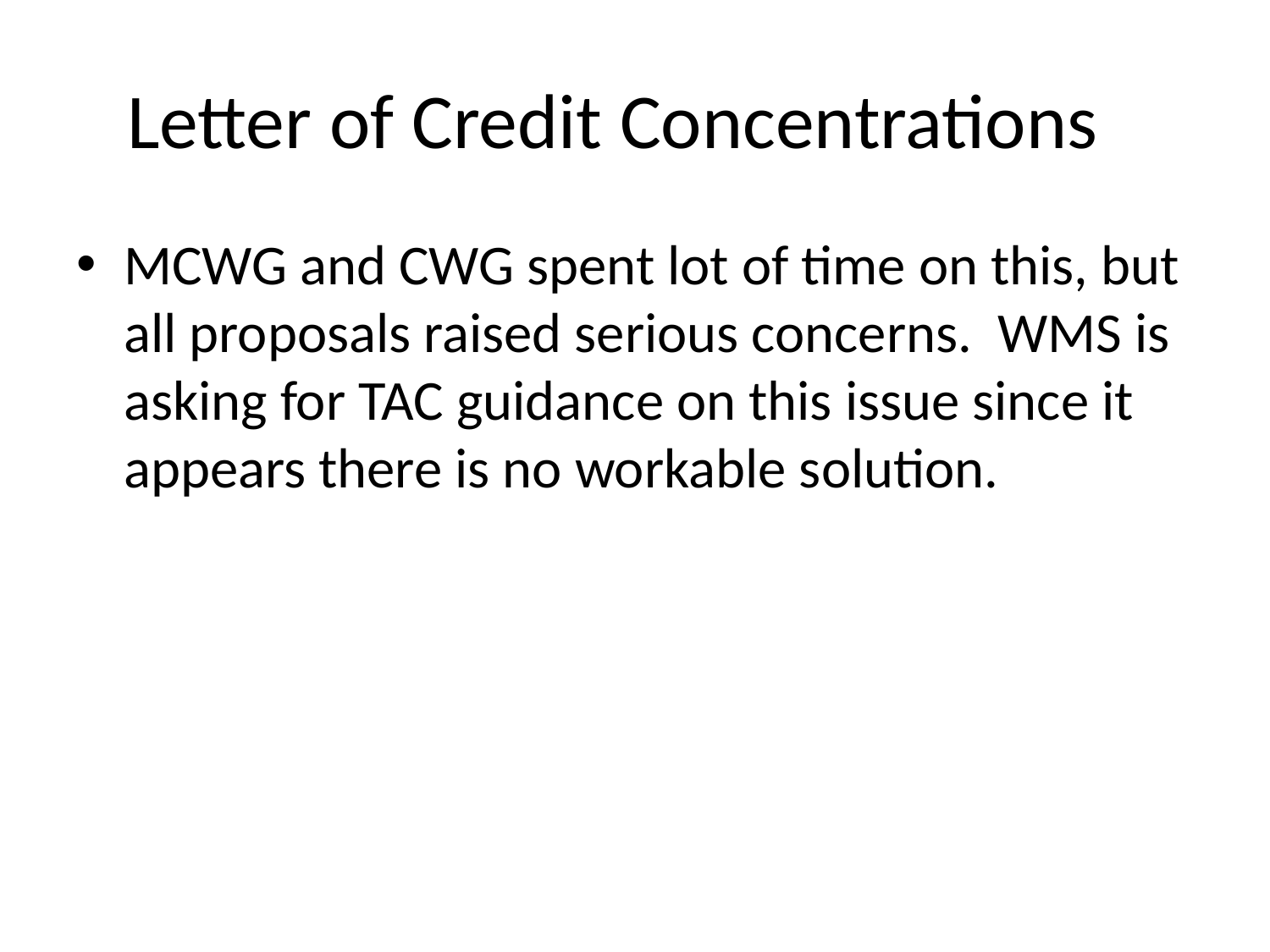

# Letter of Credit Concentrations
MCWG and CWG spent lot of time on this, but all proposals raised serious concerns.  WMS is asking for TAC guidance on this issue since it appears there is no workable solution.